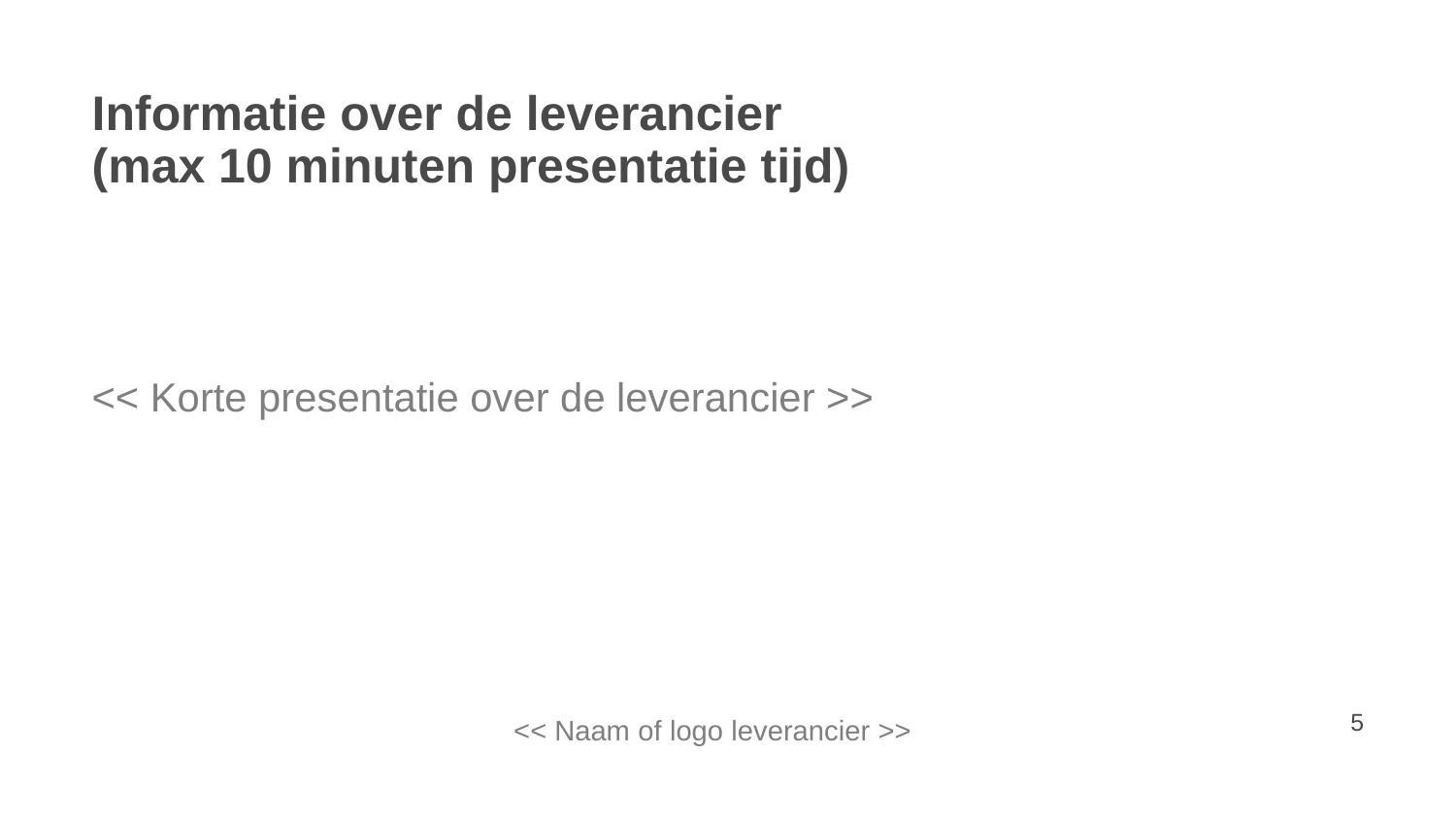

# Informatie over de leverancier (max 10 minuten presentatie tijd)

<< Korte presentatie over de leverancier >>

<< Naam of logo leverancier >>